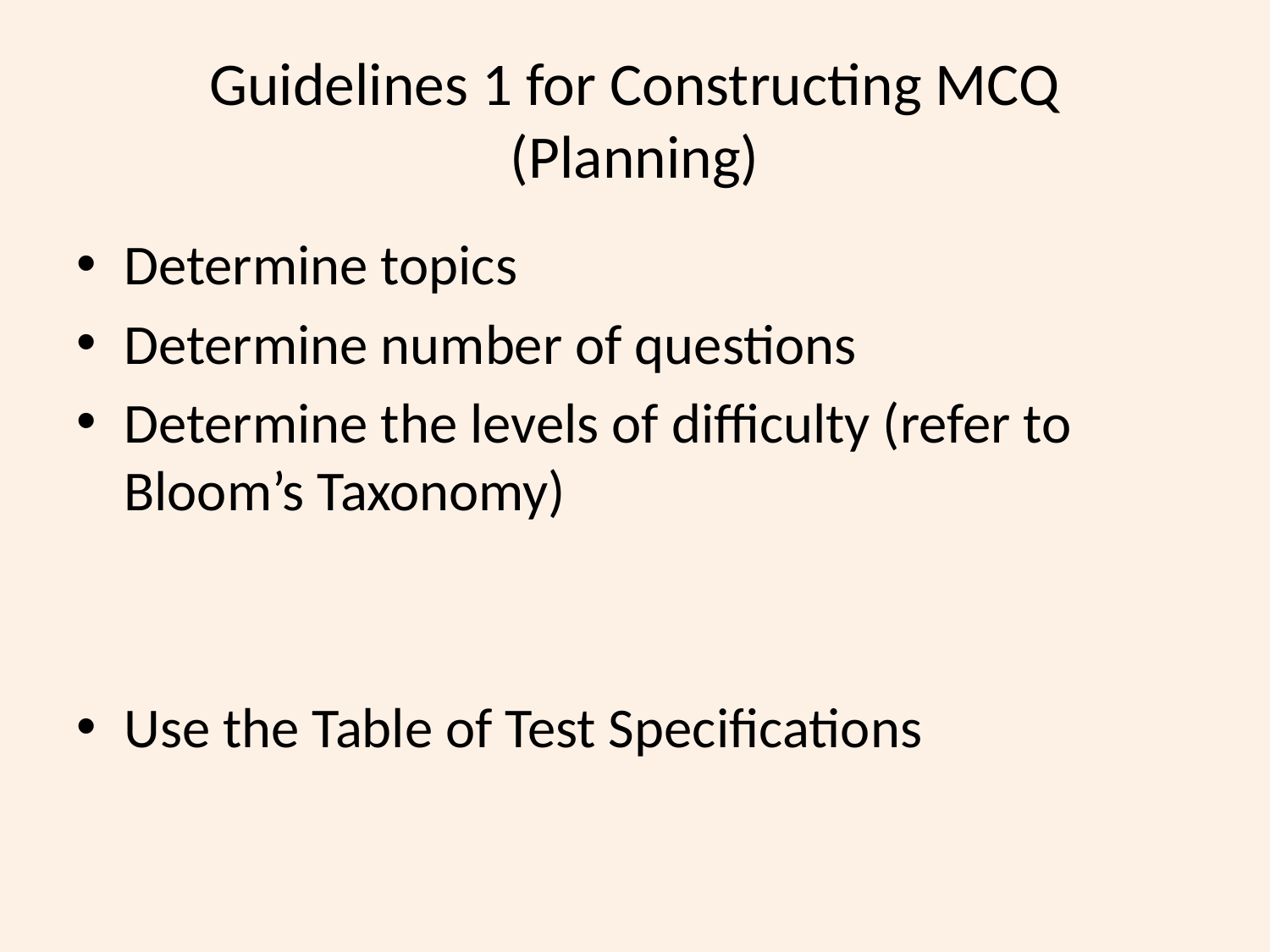

# Guidelines 1 for Constructing MCQ (Planning)
Determine topics
Determine number of questions
Determine the levels of difficulty (refer to Bloom’s Taxonomy)

Use the Table of Test Specifications